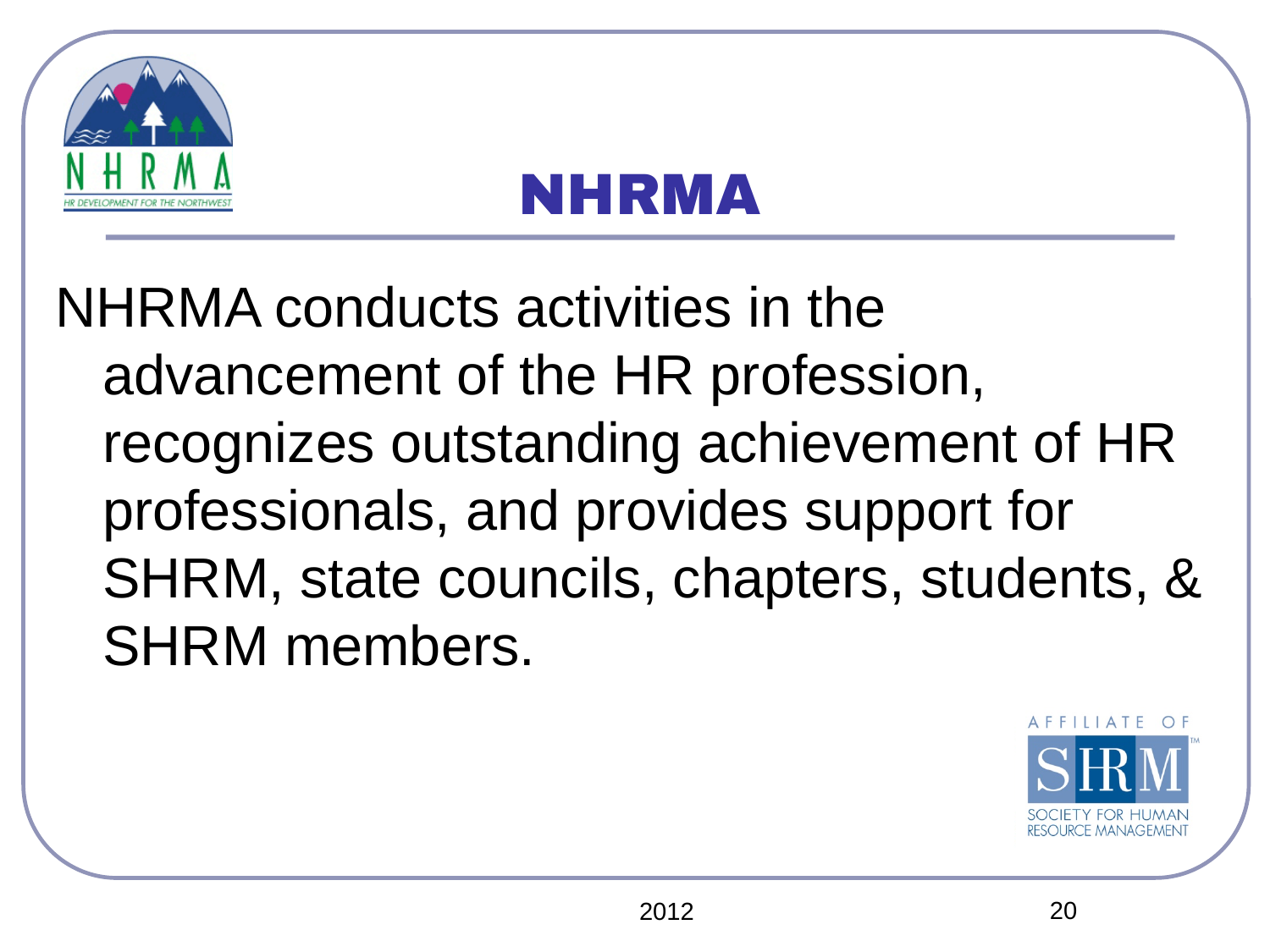

# NHRMA
NHRMA conducts activities in the advancement of the HR profession, recognizes outstanding achievement of HR professionals, and provides support for SHRM, state councils, chapters, students, & SHRM members.
20
2012